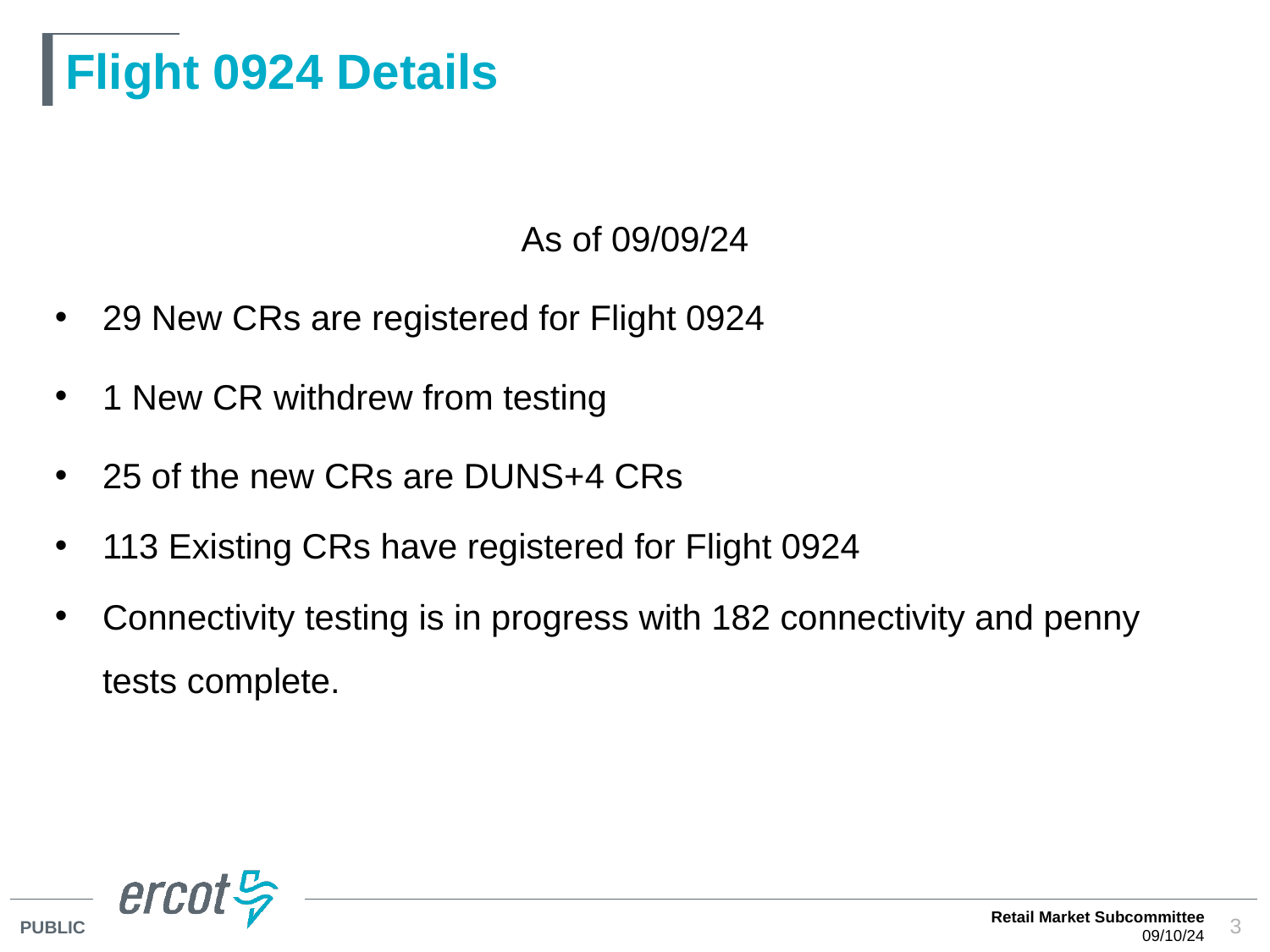

# Flight 0924 Details
As of 09/09/24
29 New CRs are registered for Flight 0924
1 New CR withdrew from testing
25 of the new CRs are DUNS+4 CRs
113 Existing CRs have registered for Flight 0924
Connectivity testing is in progress with 182 connectivity and penny tests complete.

Retail Market Subcommittee
09/10/24
3